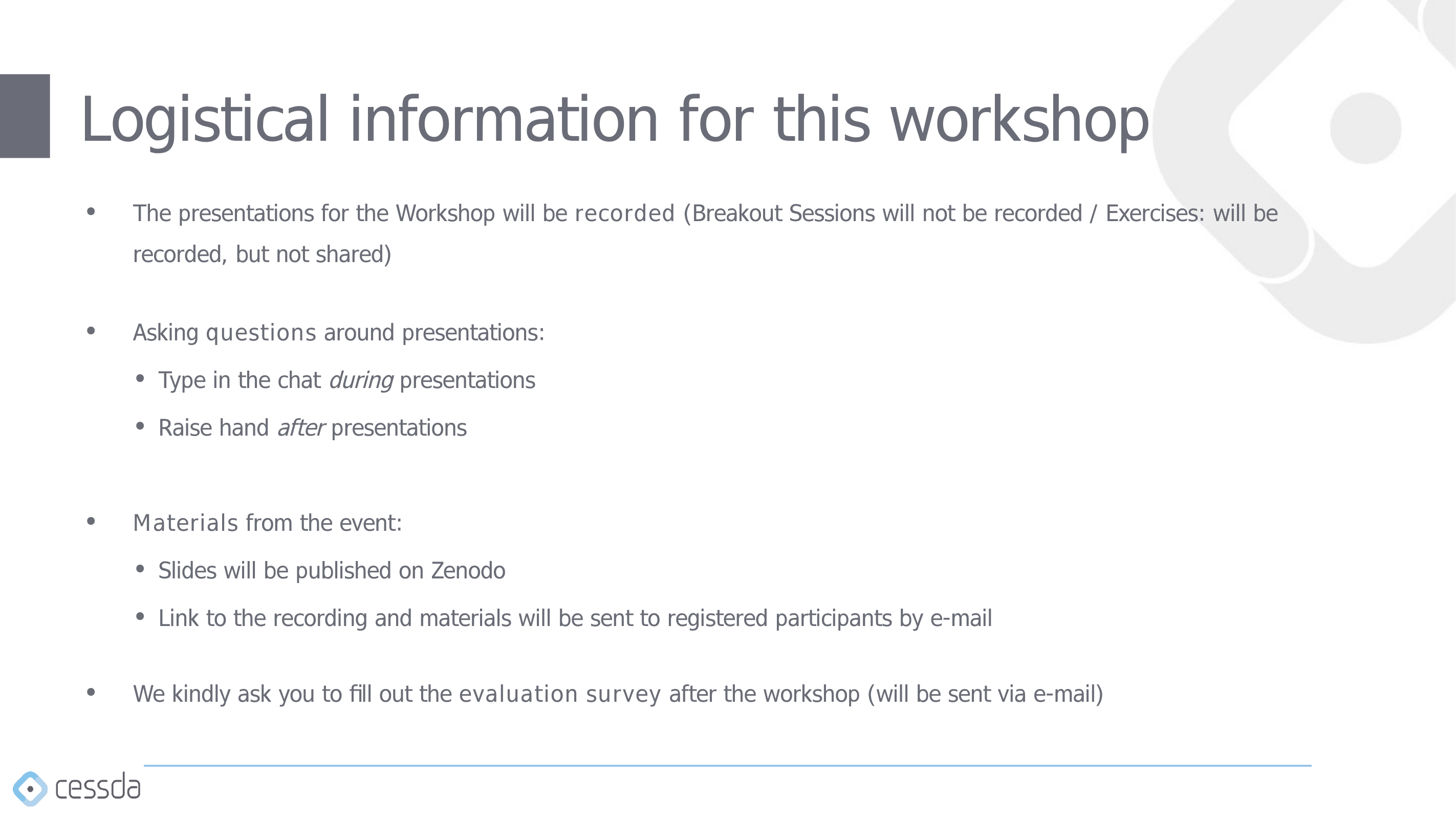

# Logistical information for this workshop
The presentations for the Workshop will be recorded (Breakout Sessions will not be recorded / Exercises: will be recorded, but not shared)

Asking questions around presentations:
Type in the chat during presentations
Raise hand after presentations

Materials from the event:
Slides will be published on Zenodo
Link to the recording and materials will be sent to registered participants by e-mail

We kindly ask you to fill out the evaluation survey after the workshop (will be sent via e-mail)